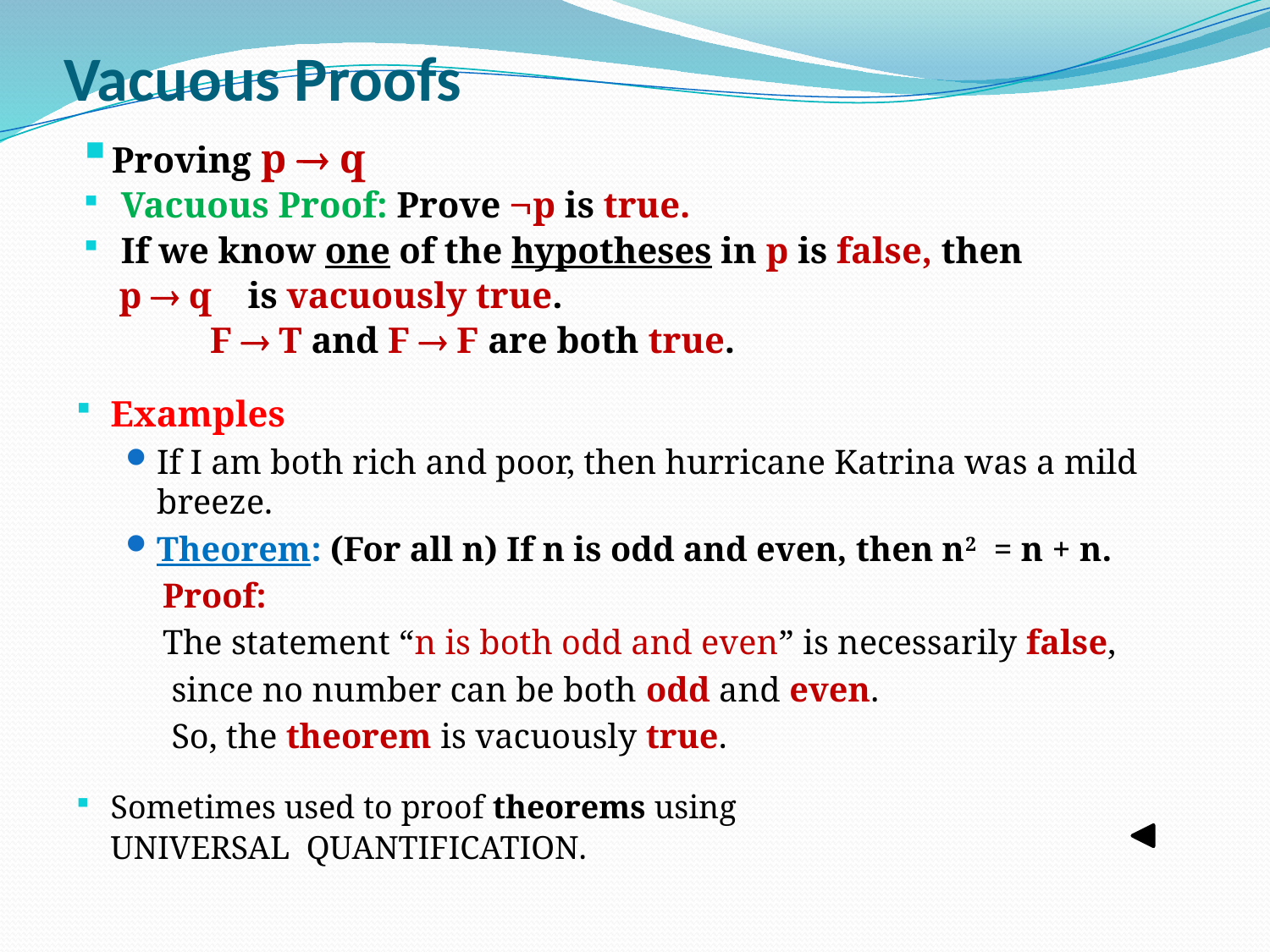

# Vacuous Proofs
Proving p → q
 Vacuous Proof: Prove ¬p is true.
 If we know one of the hypotheses in p is false, then
    p → q    is vacuously true.
              F → T and F → F are both true.

Examples
If I am both rich and poor, then hurricane Katrina was a mild breeze.
Theorem: (For all n) If n is odd and even, then n2  = n + n.
	      Proof:
	      The statement “n is both odd and even” is necessarily false,
           since no number can be both odd and even.
           So, the theorem is vacuously true.

Sometimes used to proof theorems using
	UNIVERSAL  QUANTIFICATION.